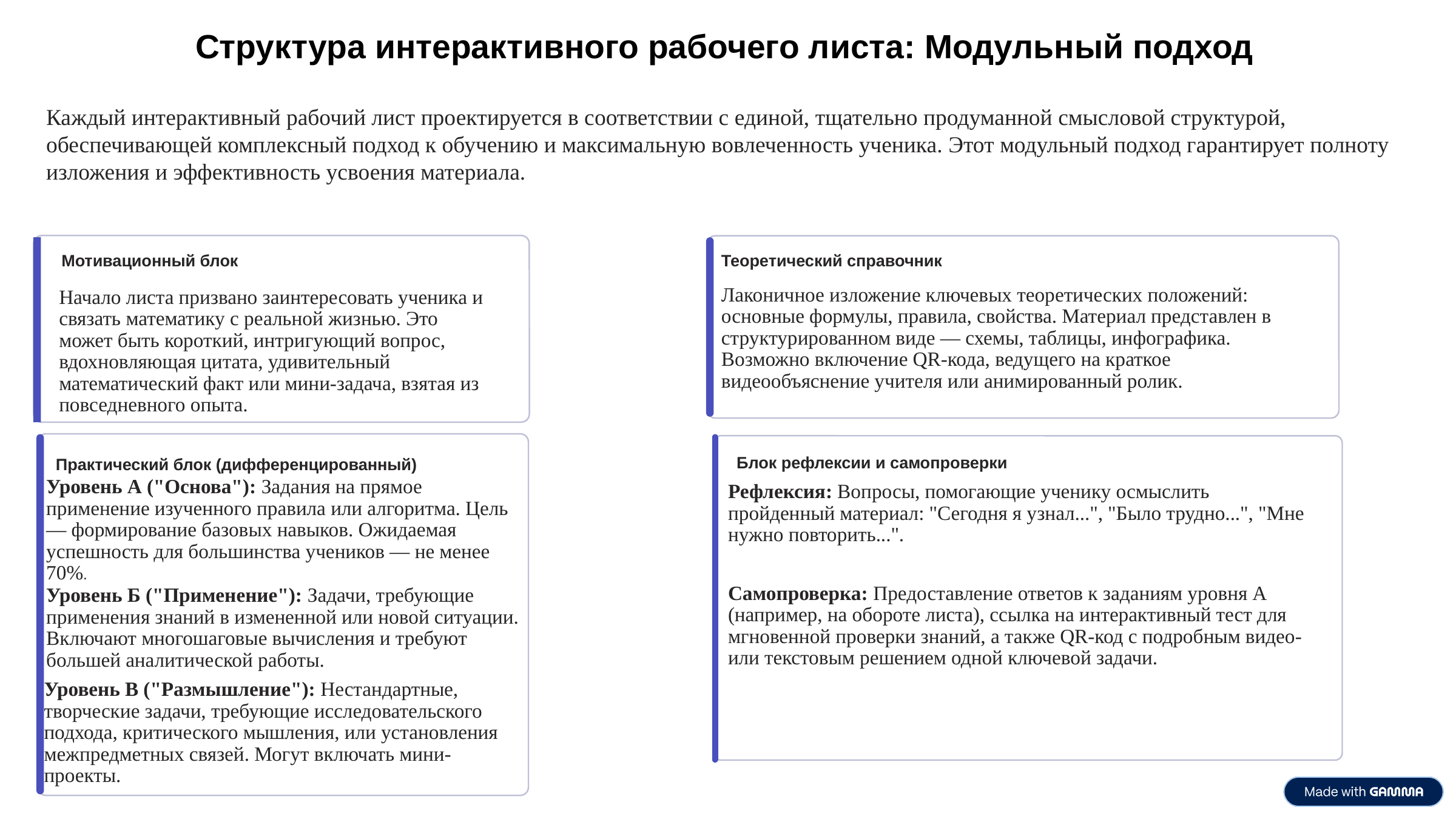

Структура интерактивного рабочего листа: Модульный подход
Каждый интерактивный рабочий лист проектируется в соответствии с единой, тщательно продуманной смысловой структурой, обеспечивающей комплексный подход к обучению и максимальную вовлеченность ученика. Этот модульный подход гарантирует полноту изложения и эффективность усвоения материала.

Мотивационный блок
Теоретический справочник
Лаконичное изложение ключевых теоретических положений: основные формулы, правила, свойства. Материал представлен в структурированном виде — схемы, таблицы, инфографика. Возможно включение QR-кода, ведущего на краткое видеообъяснение учителя или анимированный ролик.
Начало листа призвано заинтересовать ученика и связать математику с реальной жизнью. Это может быть короткий, интригующий вопрос, вдохновляющая цитата, удивительный математический факт или мини-задача, взятая из повседневного опыта.

Блок рефлексии и самопроверки
Практический блок (дифференцированный)
Уровень А ("Основа"): Задания на прямое применение изученного правила или алгоритма. Цель — формирование базовых навыков. Ожидаемая успешность для большинства учеников — не менее 70%.
Рефлексия: Вопросы, помогающие ученику осмыслить пройденный материал: "Сегодня я узнал...", "Было трудно...", "Мне нужно повторить...".
Самопроверка: Предоставление ответов к заданиям уровня А (например, на обороте листа), ссылка на интерактивный тест для мгновенной проверки знаний, а также QR-код с подробным видео- или текстовым решением одной ключевой задачи.
Уровень Б ("Применение"): Задачи, требующие применения знаний в измененной или новой ситуации. Включают многошаговые вычисления и требуют большей аналитической работы.
Уровень В ("Размышление"): Нестандартные, творческие задачи, требующие исследовательского подхода, критического мышления, или установления межпредметных связей. Могут включать мини-проекты.